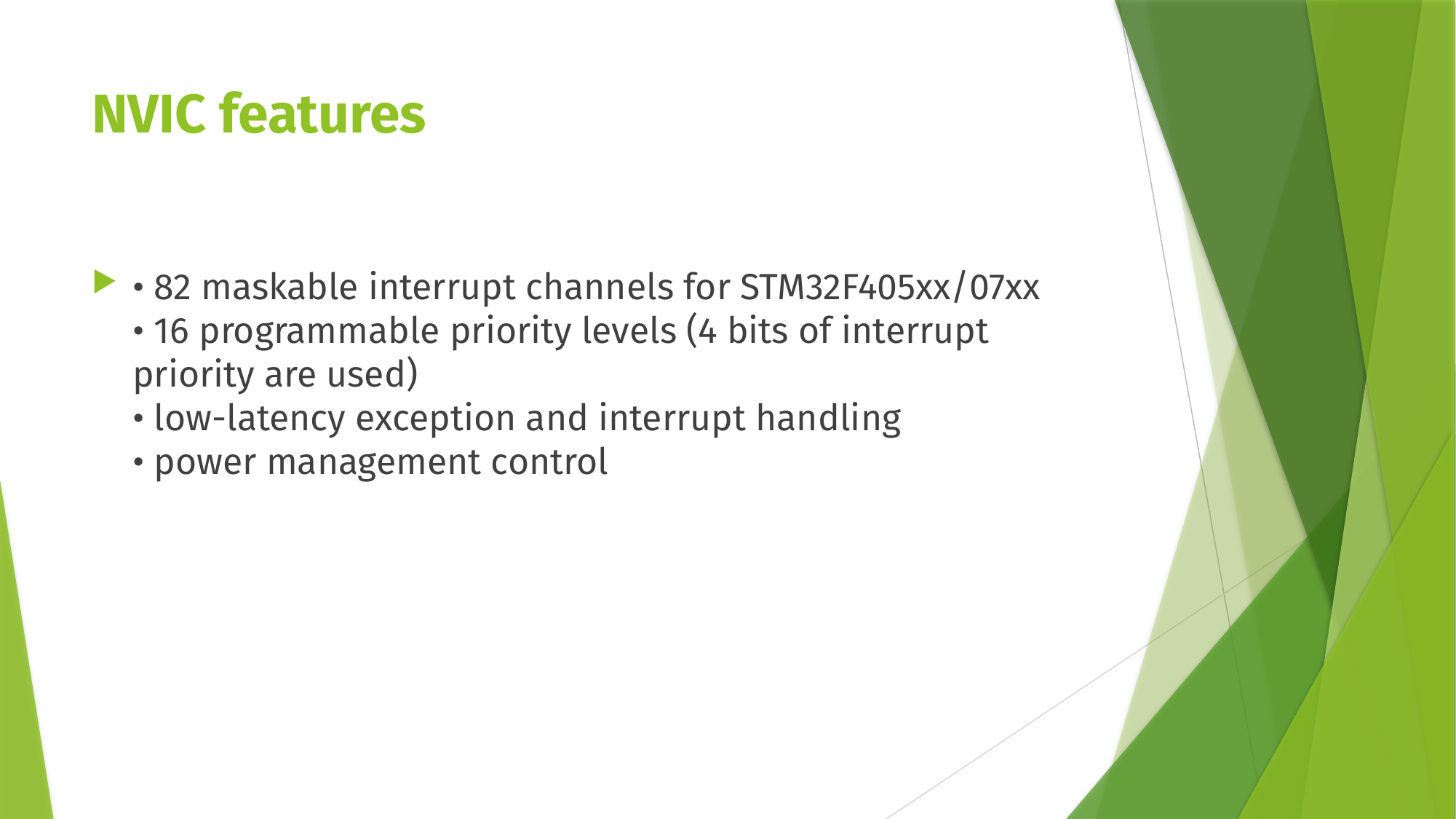

# NVIC features
• 82 maskable interrupt channels for STM32F405xx/07xx
• 16 programmable priority levels (4 bits of interrupt priority are used)
• low-latency exception and interrupt handling
• power management control